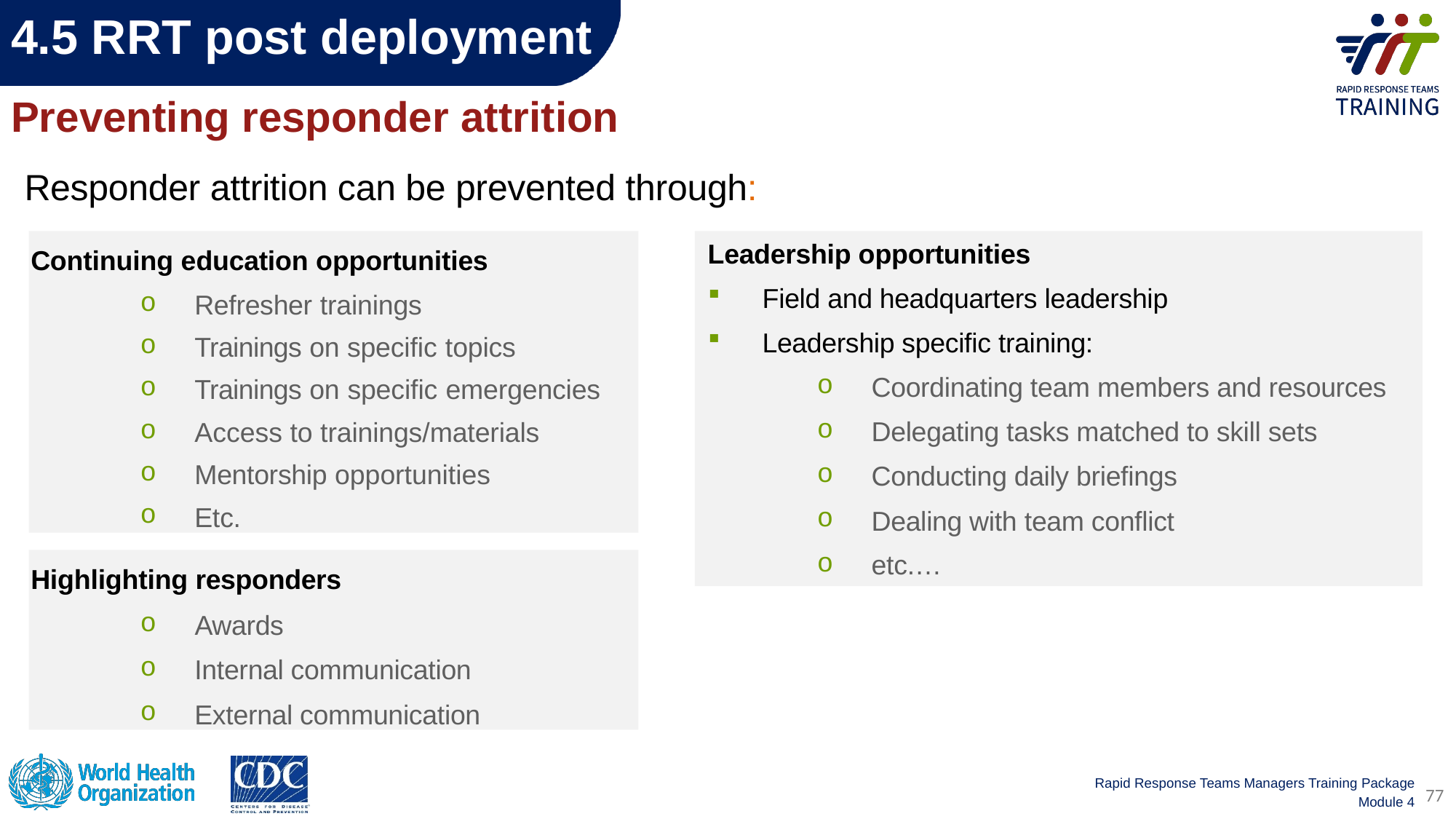

4.5 RRT post deployment
# Preventing responder attrition
Responder attrition can be prevented through:
Continuing education opportunities
Refresher trainings
Trainings on specific topics
Trainings on specific emergencies
Access to trainings/materials
Mentorship opportunities
Etc.
Leadership opportunities
Field and headquarters leadership
Leadership specific training:
Coordinating team members and resources
Delegating tasks matched to skill sets
Conducting daily briefings
Dealing with team conflict
etc.…
Highlighting responders
Awards
Internal communication
External communication
77